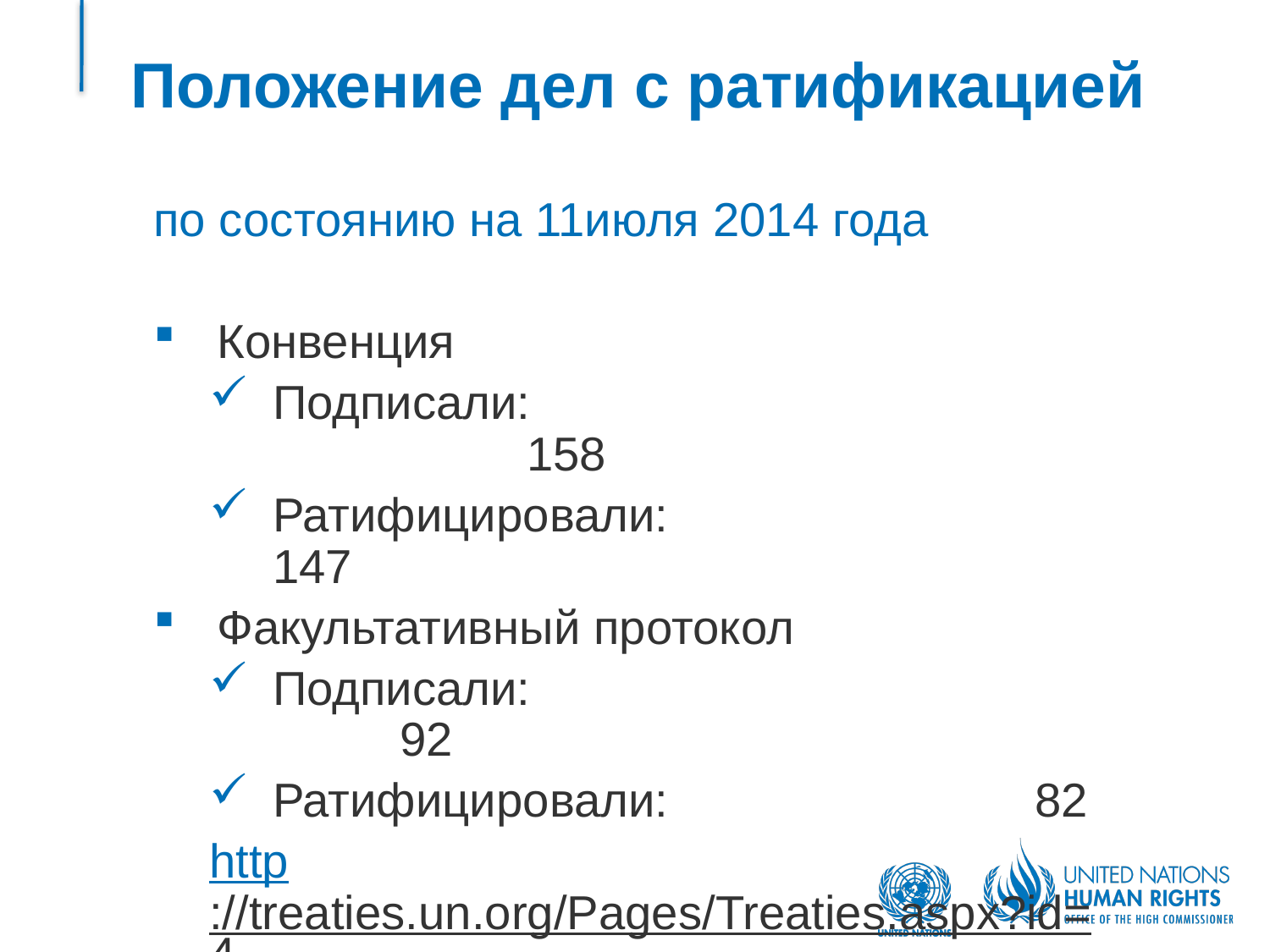

# Положение дел с ратификацией
по состоянию на 11июля 2014 года

Конвенция
Подписали:						158
Ратифицировали:			147
Факультативный протокол
Подписали: 					92
Ратифицировали: 			82
http://treaties.un.org/Pages/Treaties.aspx?id=4